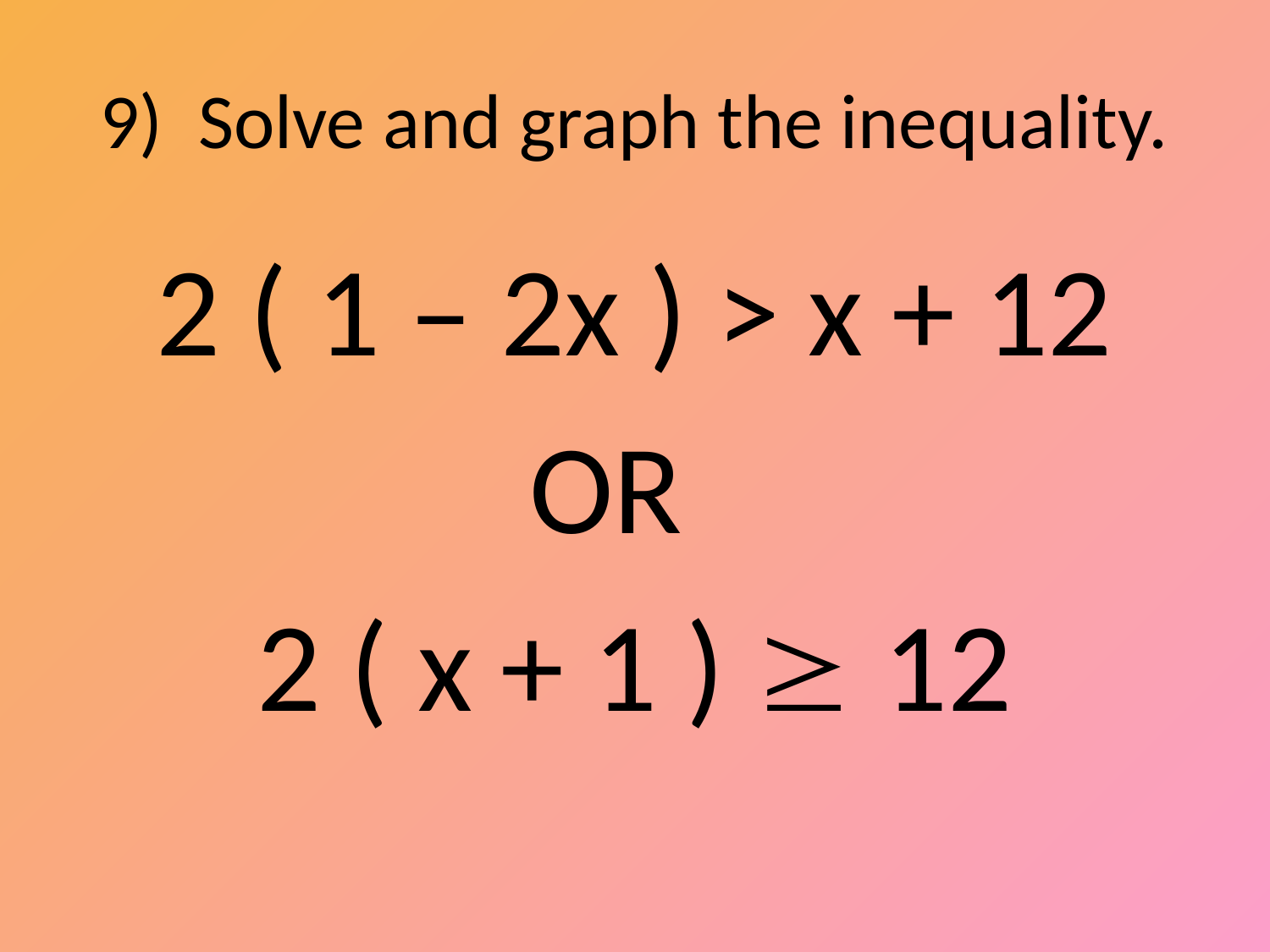

# 9)  Solve and graph the inequality.
2 ( 1 – 2x ) > x + 12
OR
2 ( x + 1 ) ≥ 12